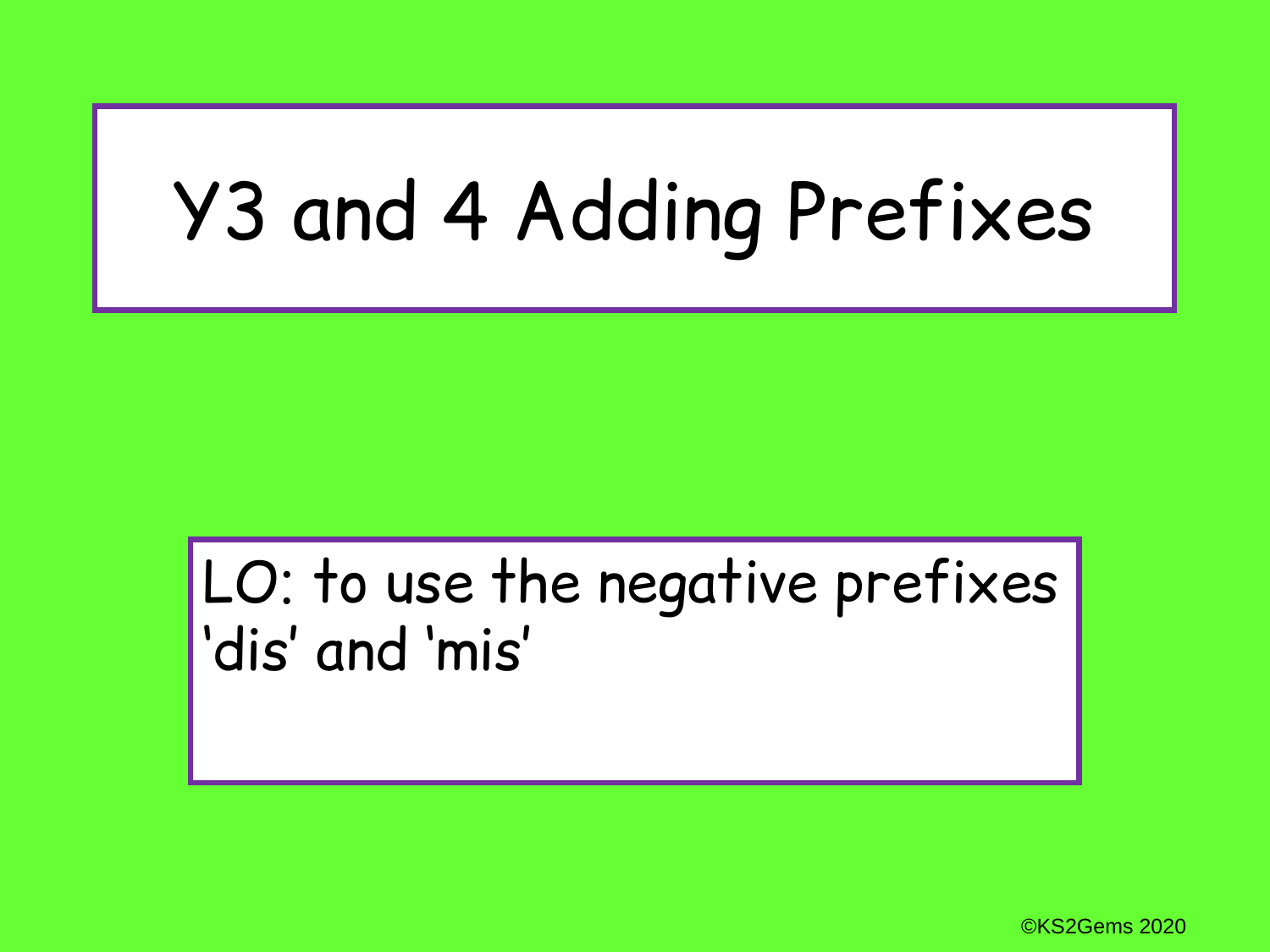

# Y3 and 4 Adding Prefixes
LO: to use the negative prefixes ‘dis’ and ‘mis’